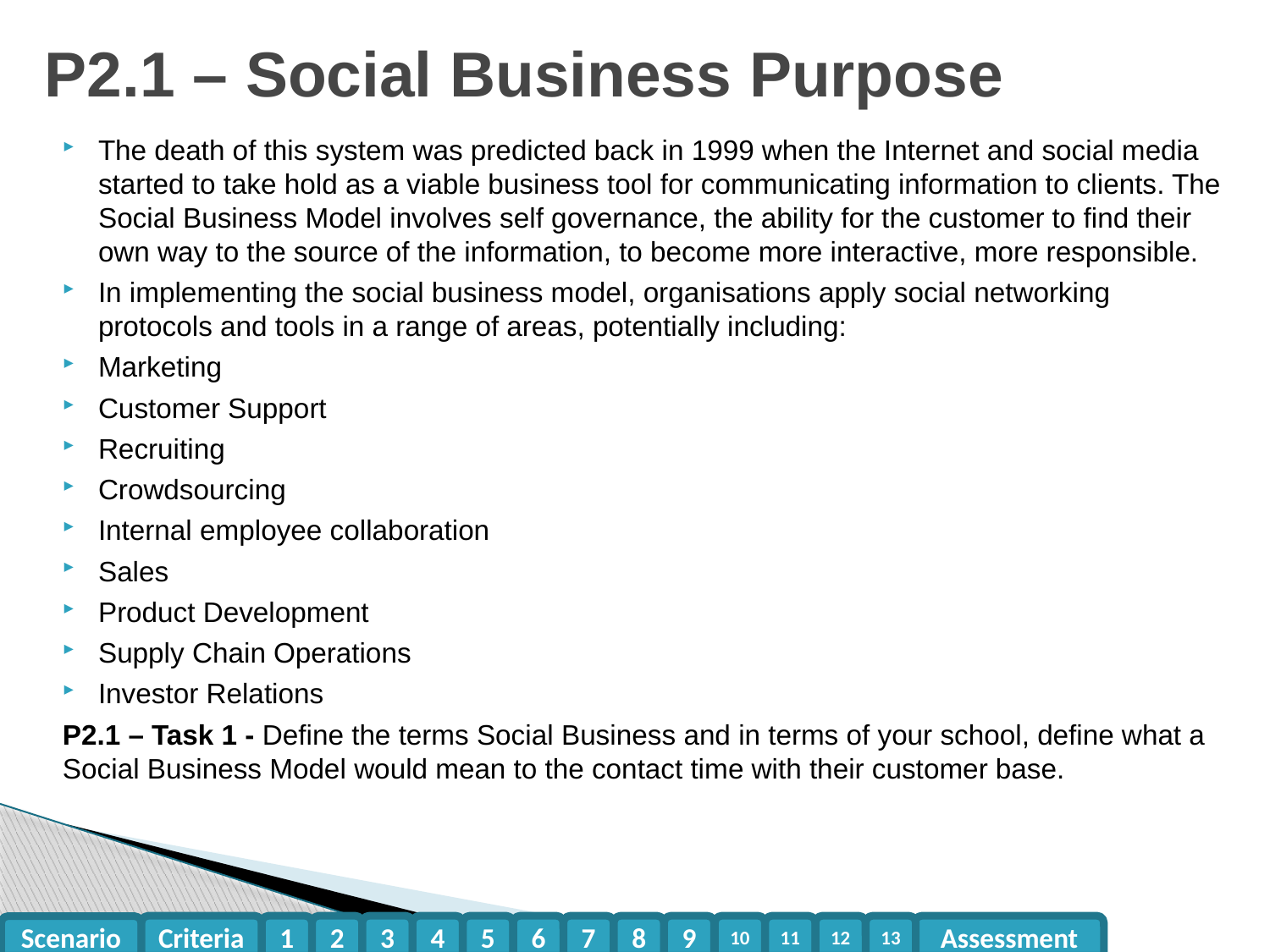

# P2.1 – Social Business Purpose
The death of this system was predicted back in 1999 when the Internet and social media started to take hold as a viable business tool for communicating information to clients. The Social Business Model involves self governance, the ability for the customer to find their own way to the source of the information, to become more interactive, more responsible.
In implementing the social business model, organisations apply social networking protocols and tools in a range of areas, potentially including:
Marketing
Customer Support
Recruiting
Crowdsourcing
Internal employee collaboration
Sales
Product Development
Supply Chain Operations
Investor Relations
P2.1 – Task 1 - Define the terms Social Business and in terms of your school, define what a Social Business Model would mean to the contact time with their customer base.